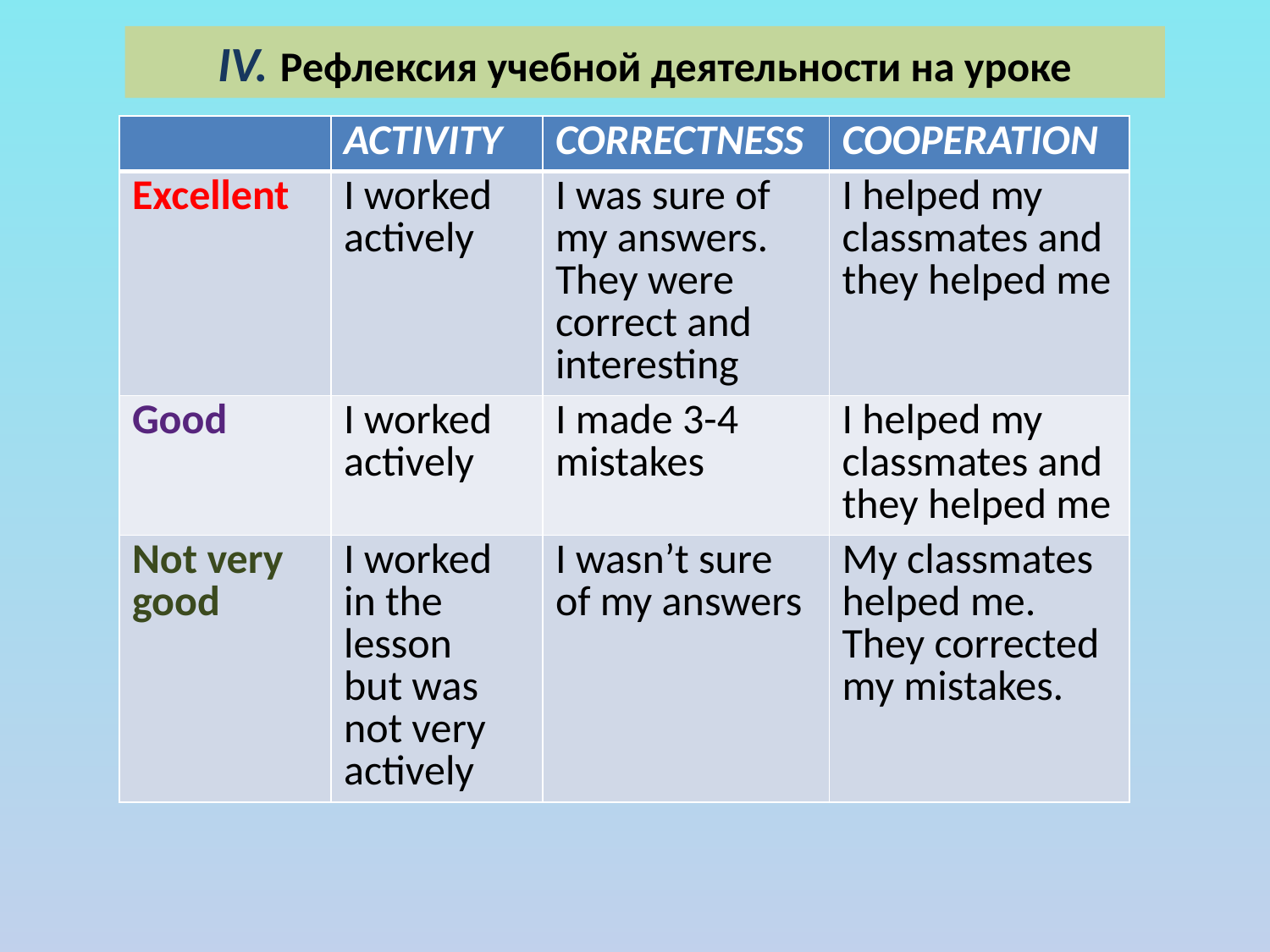

IV. Рефлексия учебной деятельности на уроке
|  | ACTIVITY | CORRECTNESS | COOPERATION |
| --- | --- | --- | --- |
| Excellent | I worked actively | I was sure of my answers. They were correct and interesting | I helped my classmates and they helped me |
| Good | I worked actively | I made 3-4 mistakes | I helped my classmates and they helped me |
| Not very good | I worked in the lesson but was not very actively | I wasn’t sure of my answers | My classmates helped me. They corrected my mistakes. |